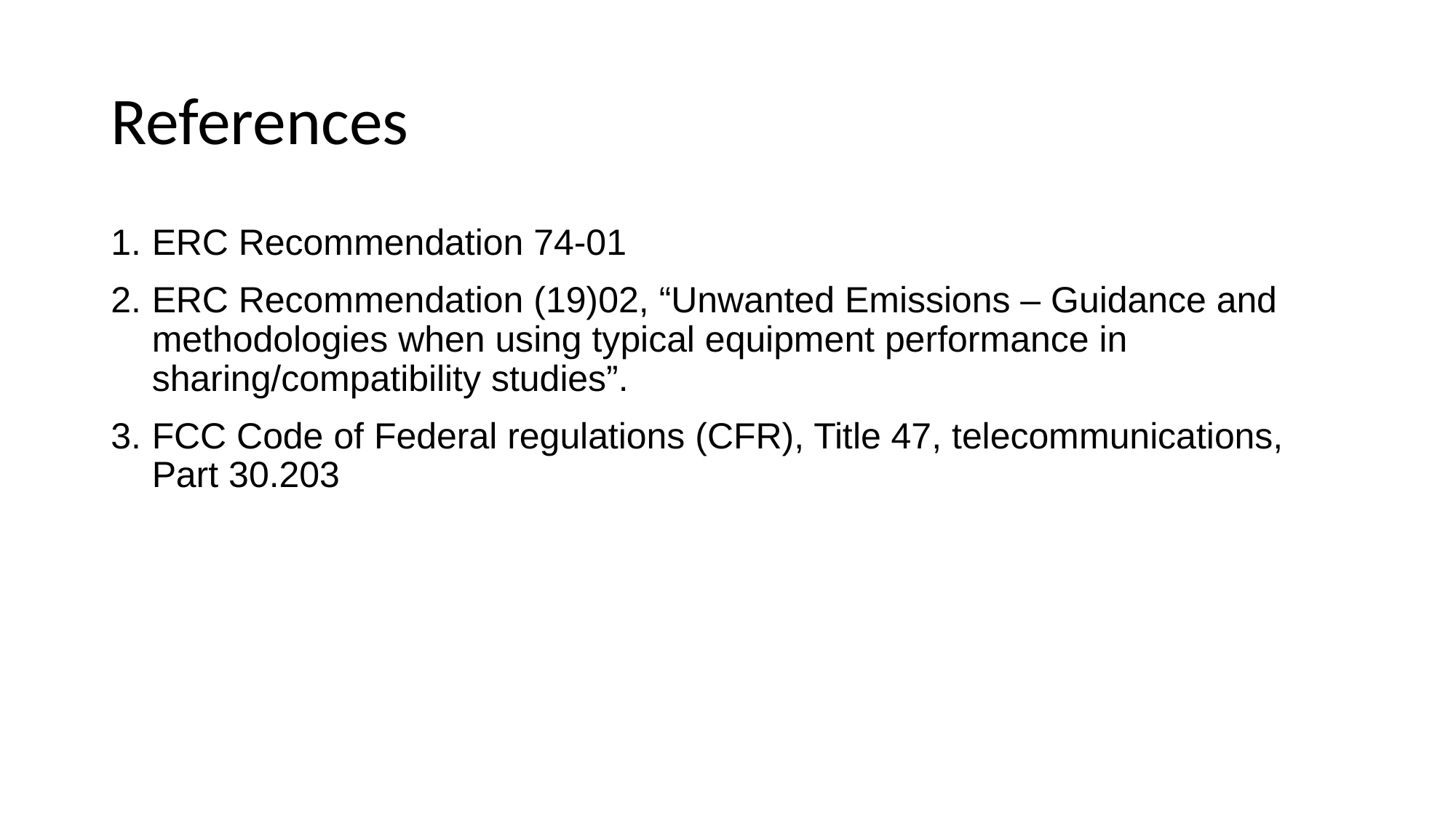

# References
ERC Recommendation 74-01
ERC Recommendation (19)02, “Unwanted Emissions – Guidance and methodologies when using typical equipment performance in sharing/compatibility studies”.
FCC Code of Federal regulations (CFR), Title 47, telecommunications, Part 30.203